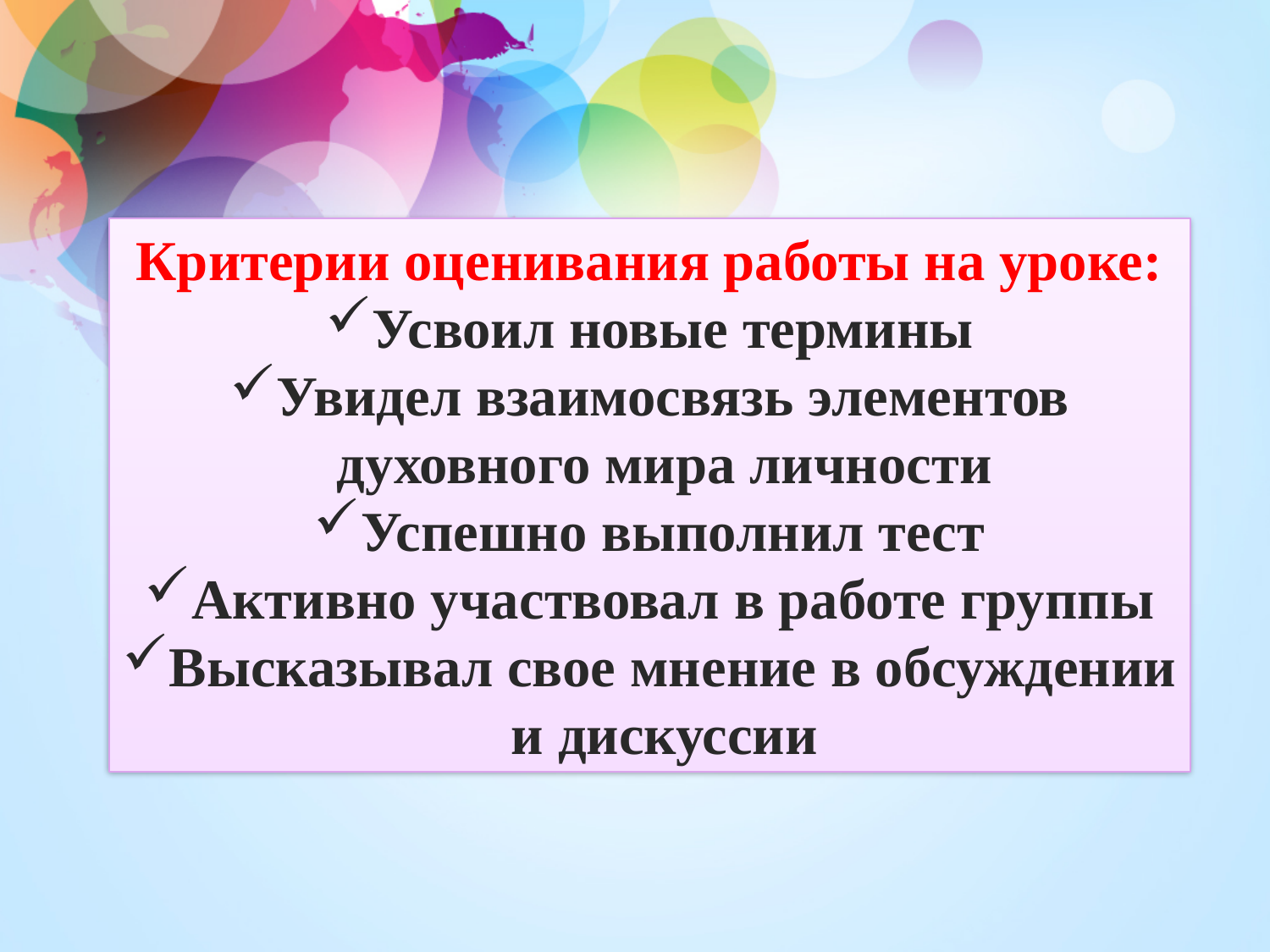

Критерии оценивания работы на уроке:
Усвоил новые термины
Увидел взаимосвязь элементов духовного мира личности
Успешно выполнил тест
Активно участвовал в работе группы
Высказывал свое мнение в обсуждении и дискуссии